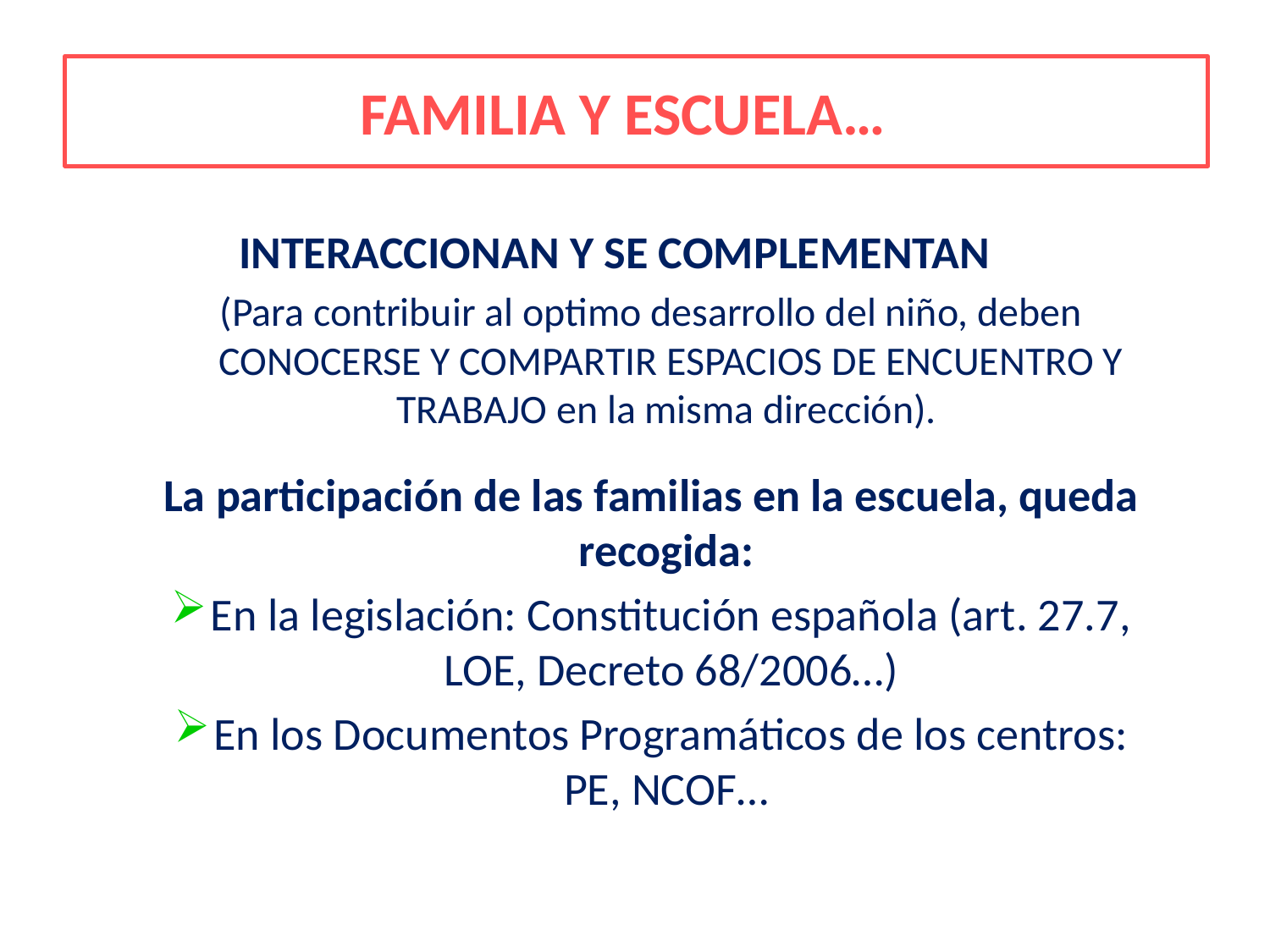

# FAMILIA Y ESCUELA…
INTERACCIONAN Y SE COMPLEMENTAN
(Para contribuir al optimo desarrollo del niño, deben CONOCERSE Y COMPARTIR ESPACIOS DE ENCUENTRO Y TRABAJO en la misma dirección).

La participación de las familias en la escuela, queda recogida:
En la legislación: Constitución española (art. 27.7, LOE, Decreto 68/2006…)
En los Documentos Programáticos de los centros: PE, NCOF…